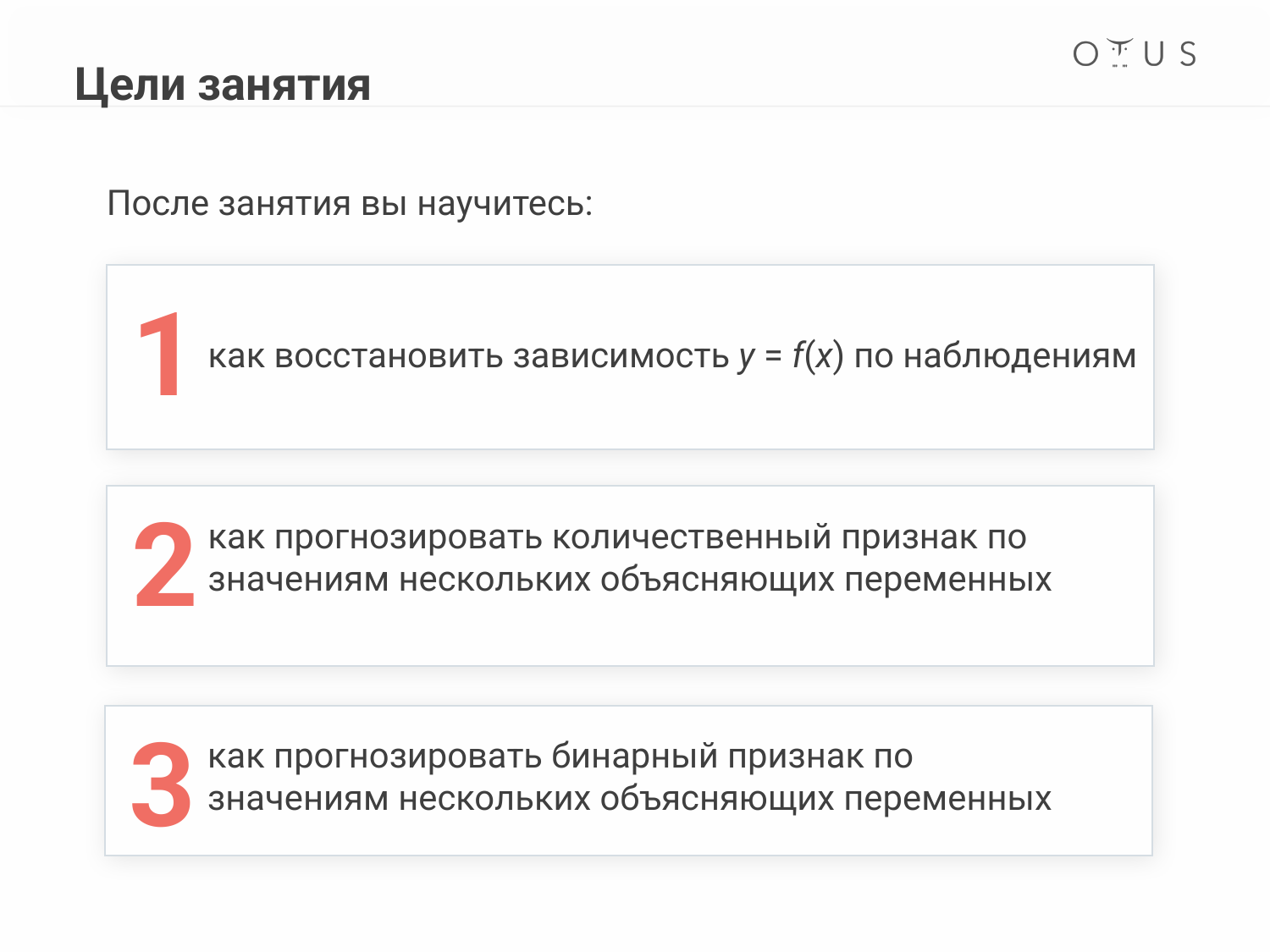

# Цели занятия
После занятия вы научитесь:

1
как восстановить зависимость y = f(x) по наблюдениям

2
как прогнозировать количественный признак по значениям нескольких объясняющих переменных

3

как прогнозировать бинарный признак по значениям нескольких объясняющих переменных